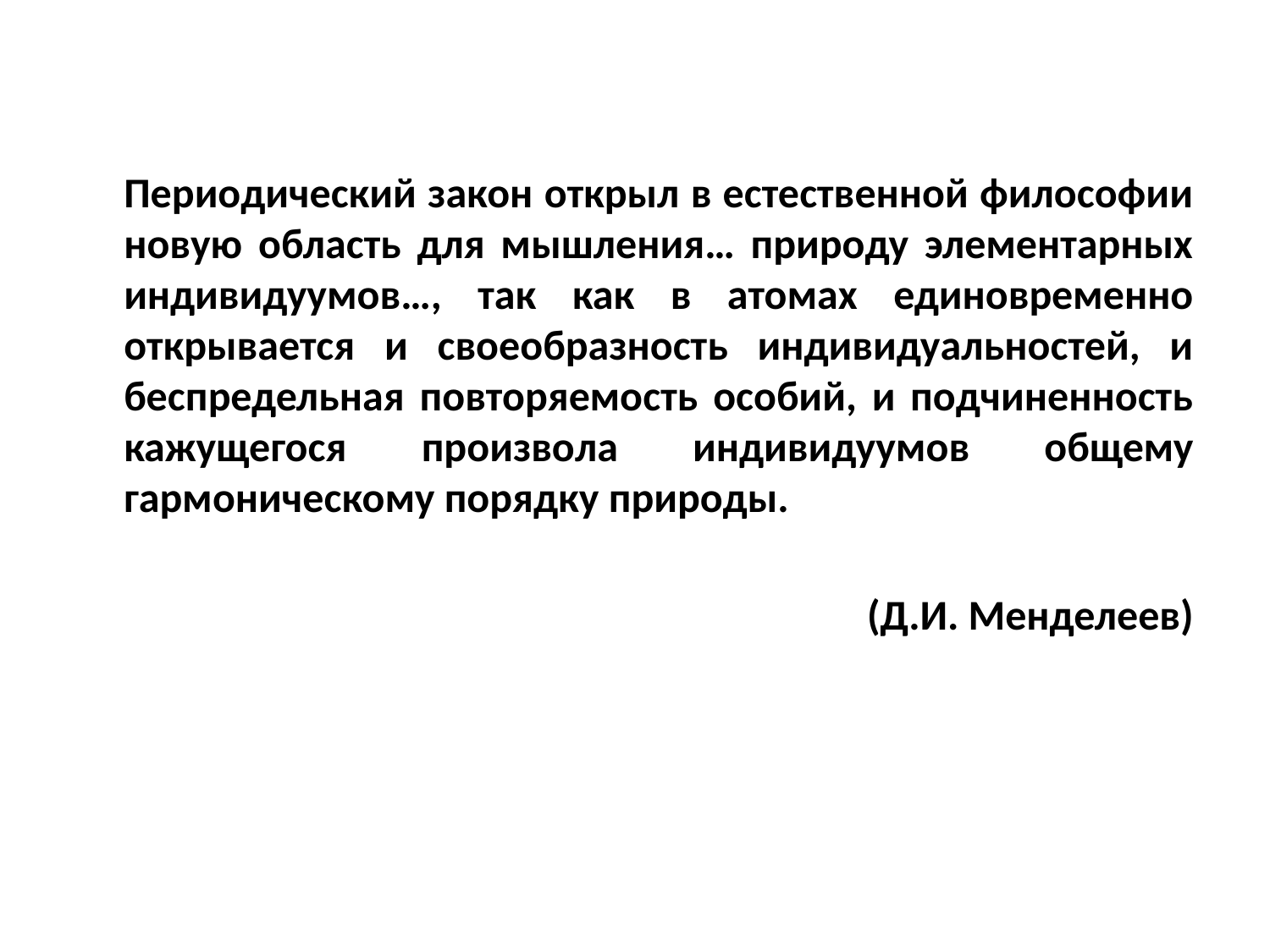

Периодический закон открыл в естественной философии новую область для мышления… природу элементарных индивидуумов…, так как в атомах единовременно открывается и своеобразность индивидуальностей, и беспредельная повторяемость особий, и подчиненность кажущегося произвола индивидуумов общему гармоническому порядку природы.

(Д.И. Менделеев)